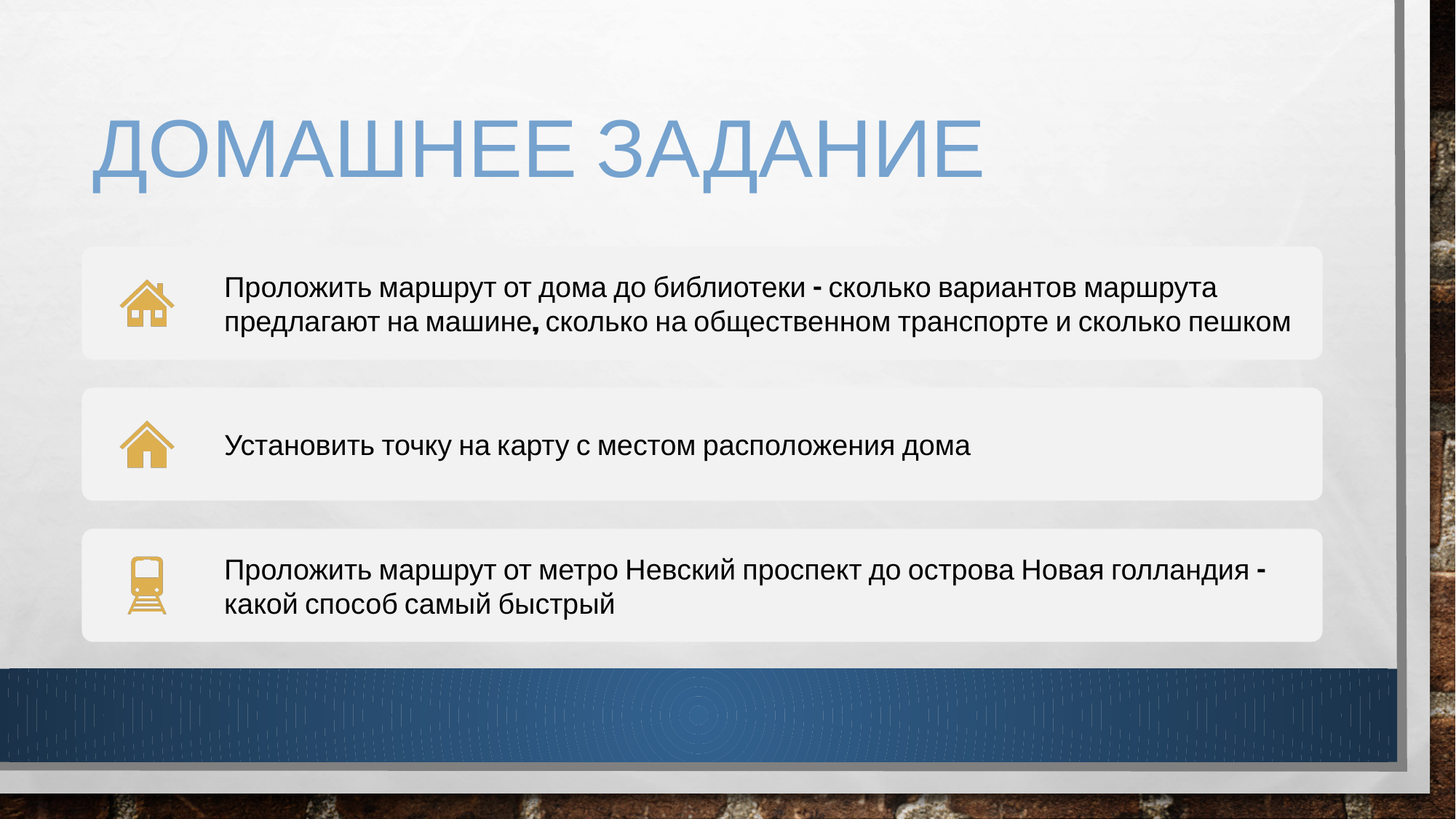

# Домашнее задание
Проложить маршрут от дома до библиотеки – сколько вариантов маршрута предлагают на машине, сколько на общественном транспорте и сколько пешком
Установить точку на карту с местом расположения дома
Проложить маршрут от метро Невский проспект до острова Новая голландия – какой способ самый быстрый